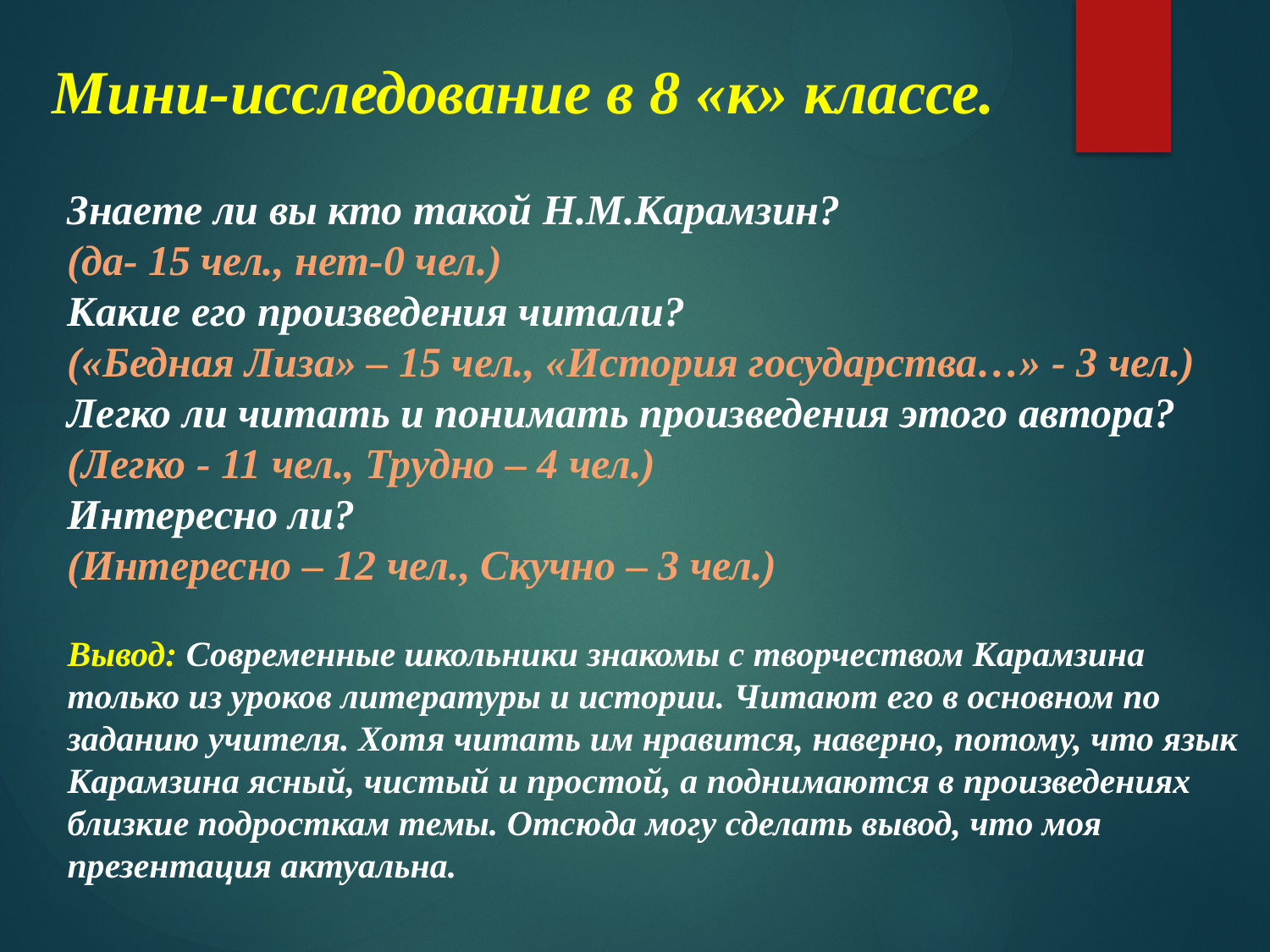

# Мини-исследование в 8 «к» классе.
Знаете ли вы кто такой Н.М.Карамзин?
(да- 15 чел., нет-0 чел.)
Какие его произведения читали?
(«Бедная Лиза» – 15 чел., «История государства…» - 3 чел.)
Легко ли читать и понимать произведения этого автора? (Легко - 11 чел., Трудно – 4 чел.)
Интересно ли?
(Интересно – 12 чел., Скучно – 3 чел.)

Вывод: Современные школьники знакомы с творчеством Карамзина только из уроков литературы и истории. Читают его в основном по заданию учителя. Хотя читать им нравится, наверно, потому, что язык Карамзина ясный, чистый и простой, а поднимаются в произведениях близкие подросткам темы. Отсюда могу сделать вывод, что моя презентация актуальна.